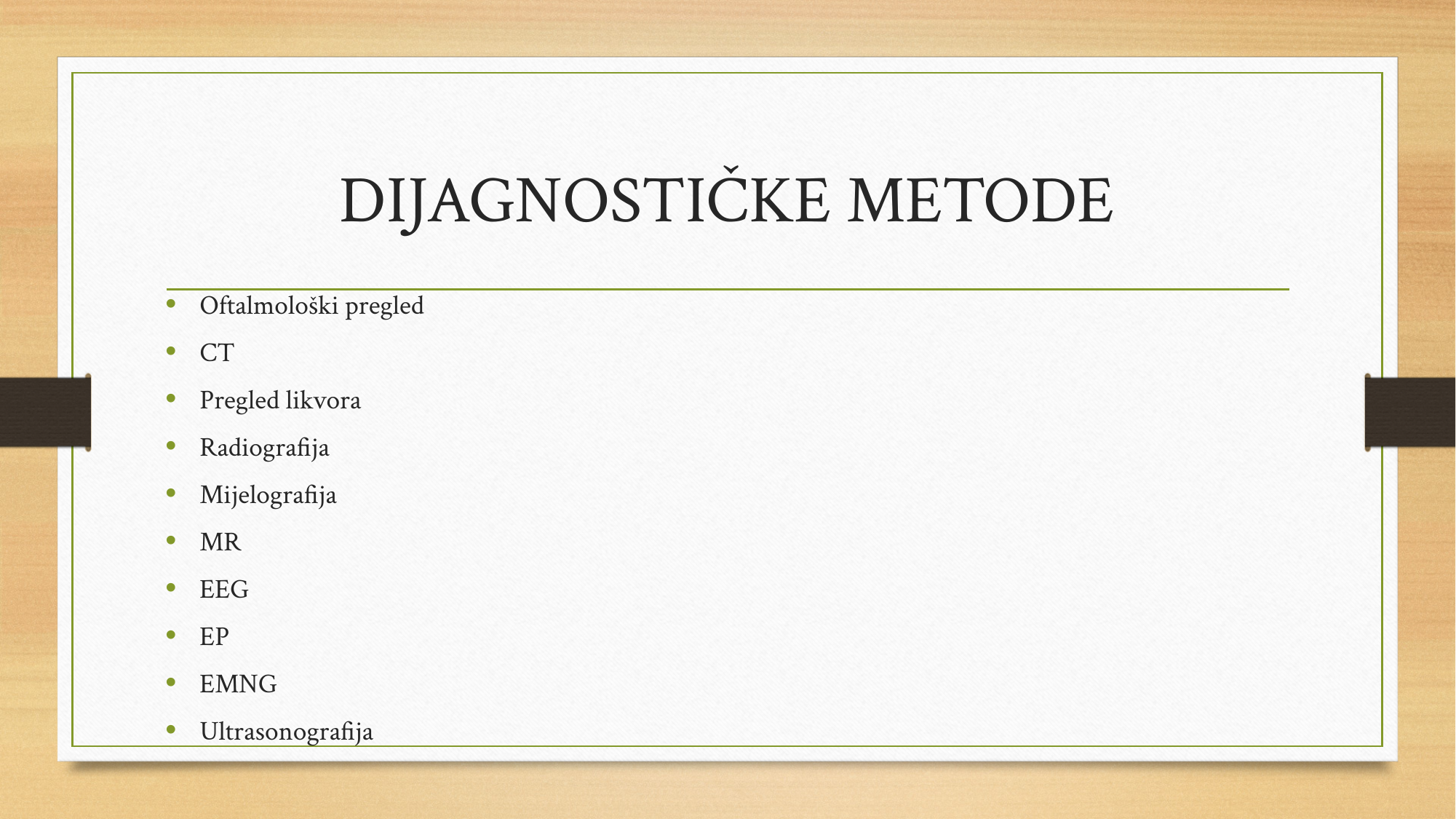

# DIJAGNOSTIČKE METODE
Oftalmološki pregled
CT
Pregled likvora
Radiografija
Mijelografija
MR
EEG
EP
EMNG
Ultrasonografija